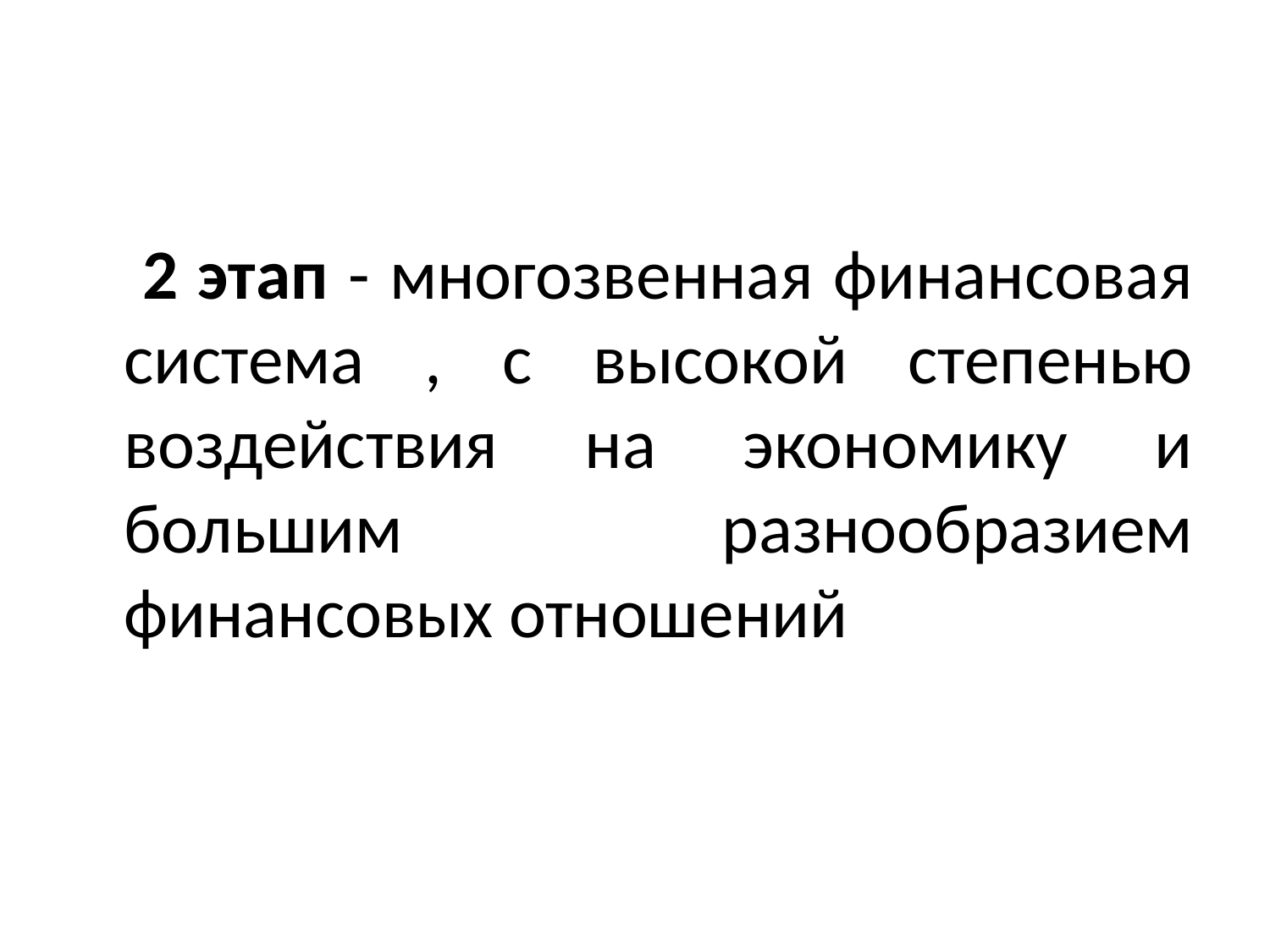

#
    2 этап - многозвенная финансовая система , с высокой степенью воздействия на экономику и большим разнообразием финансовых отношений